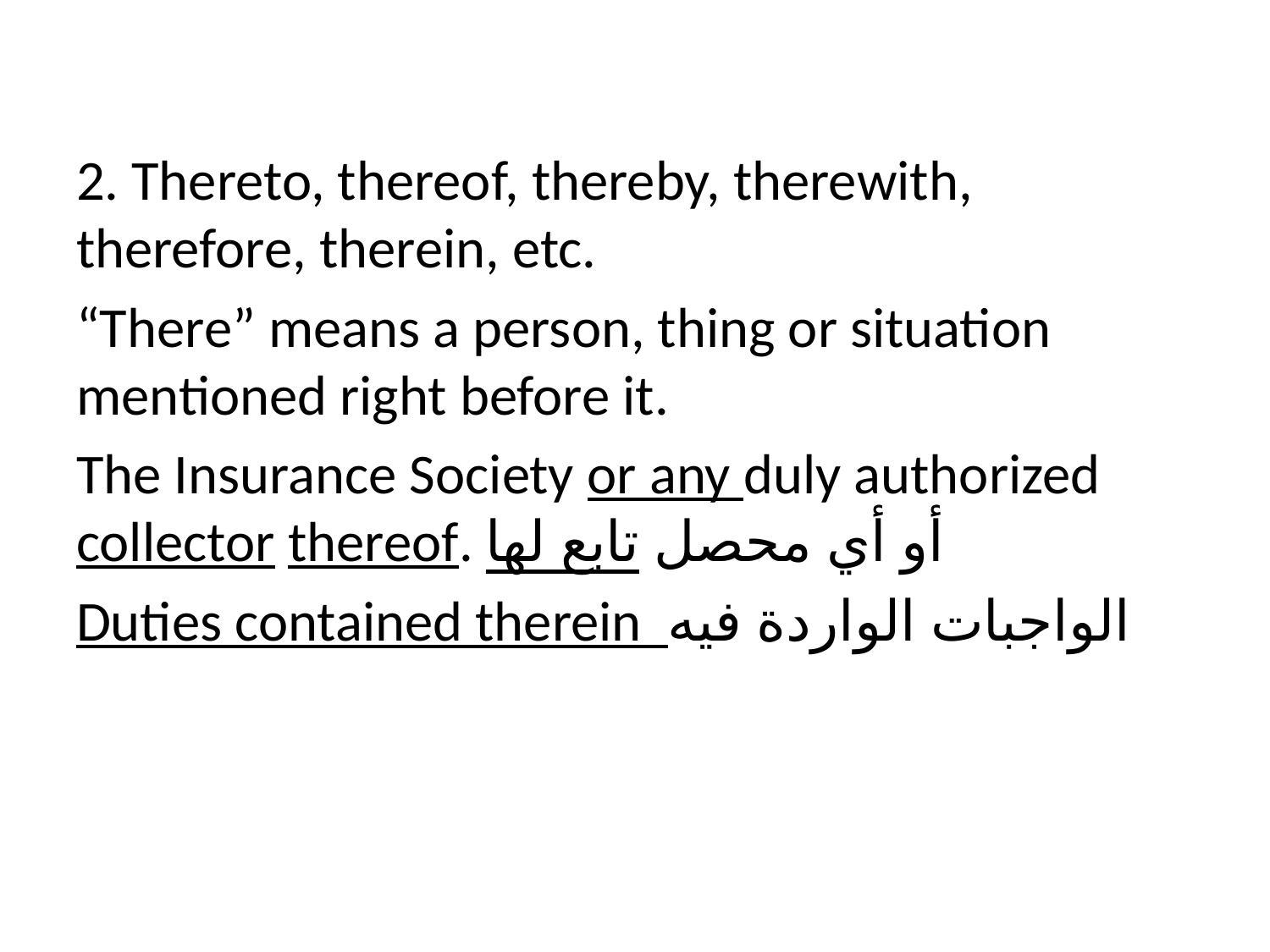

#
2. Thereto, thereof, thereby, therewith, therefore, therein, etc.
“There” means a person, thing or situation mentioned right before it.
The Insurance Society or any duly authorized collector thereof. أو أي محصل تابع لها
Duties contained therein  الواجبات الواردة فيه